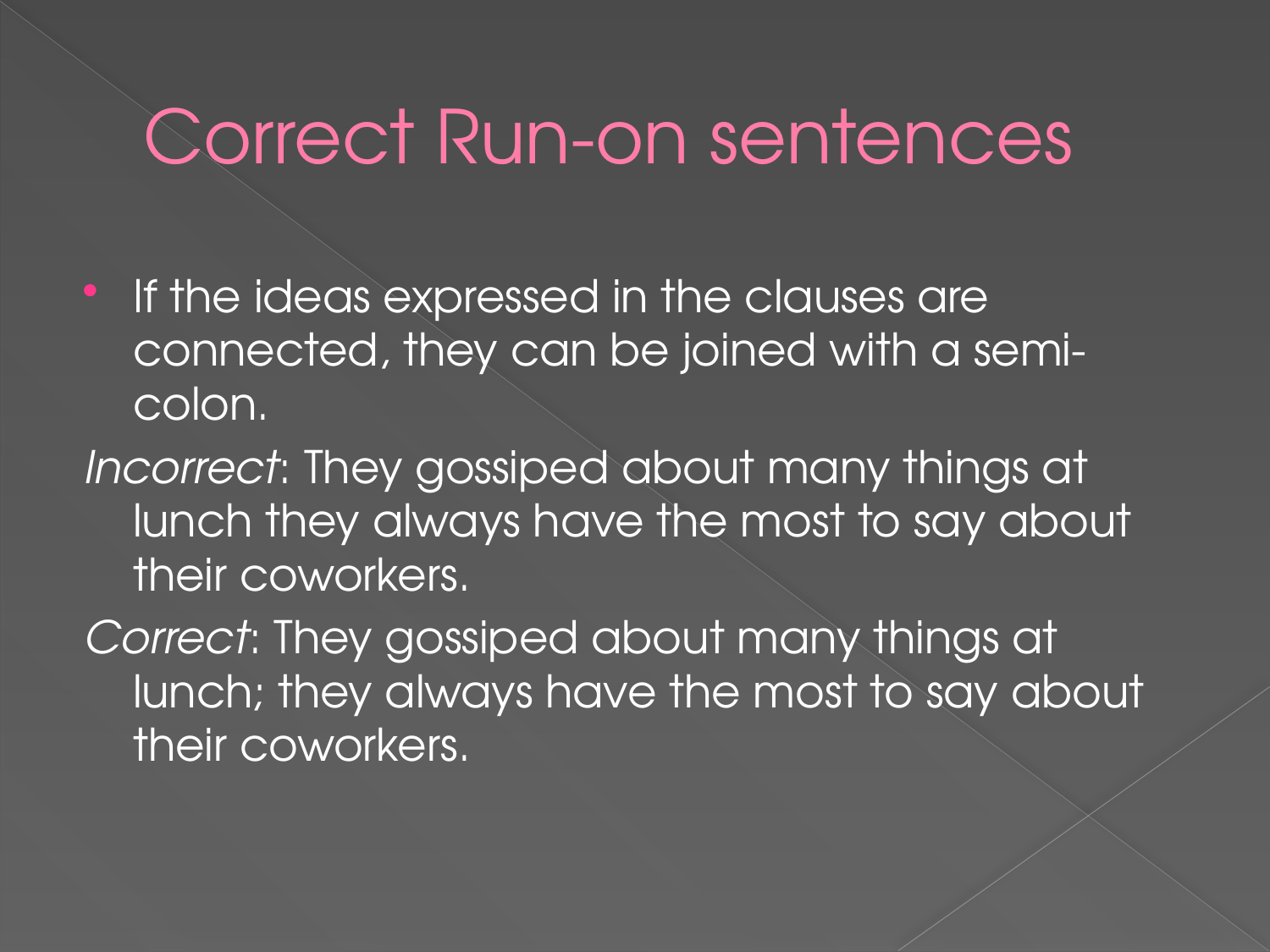

# Correct Run-on sentences
If the ideas expressed in the clauses are connected, they can be joined with a semi-colon.
Incorrect: They gossiped about many things at lunch they always have the most to say about their coworkers.
Correct: They gossiped about many things at lunch; they always have the most to say about their coworkers.